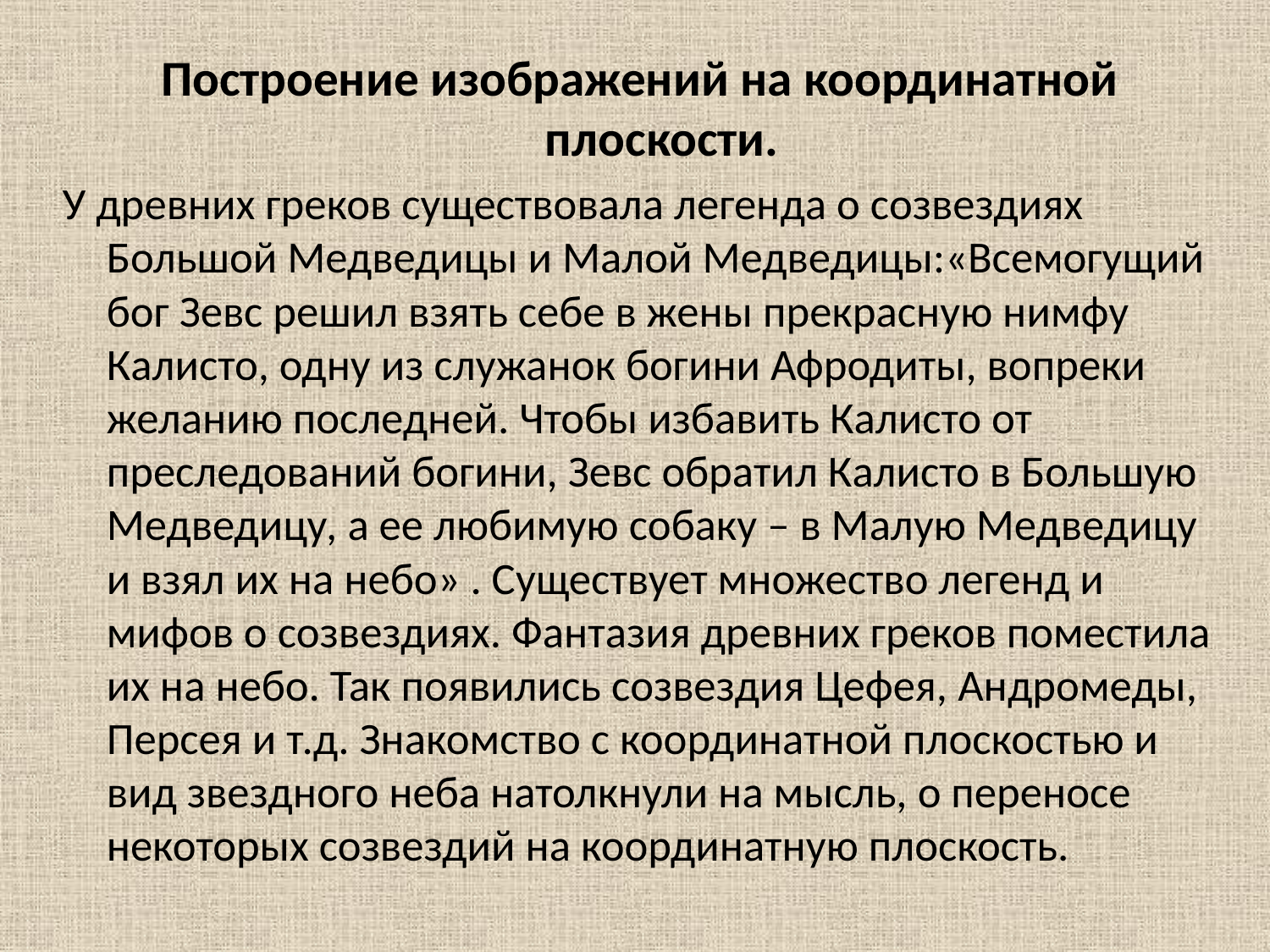

Построение изображений на координатной плоскости.
У древних греков существовала легенда о созвездиях Большой Медведицы и Малой Медведицы:«Всемогущий бог Зевс решил взять себе в жены прекрасную нимфу Калисто, одну из служанок богини Афродиты, вопреки желанию последней. Чтобы избавить Калисто от преследований богини, Зевс обратил Калисто в Большую Медведицу, а ее любимую собаку – в Малую Медведицу и взял их на небо» . Существует множество легенд и мифов о созвездиях. Фантазия древних греков поместила их на небо. Так появились созвездия Цефея, Андромеды, Персея и т.д. Знакомство с координатной плоскостью и вид звездного неба натолкнули на мысль, о переносе некоторых созвездий на координатную плоскость.